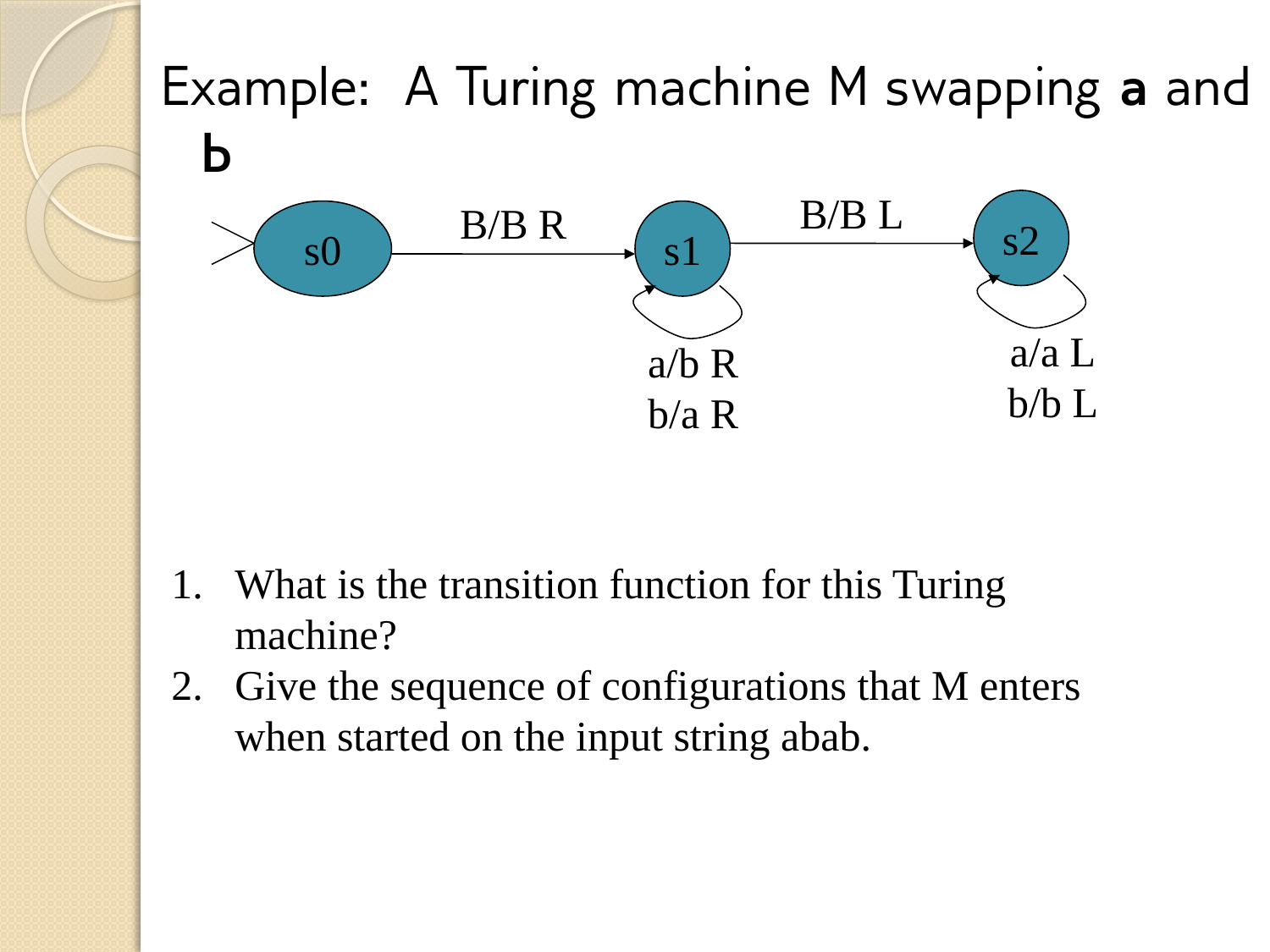

Example:  A Turing machine M swapping a and b
B/B L
s2
s0
B/B R
s1

a/a L
b/b L
a/b R
b/a R
What is the transition function for this Turing machine?
Give the sequence of configurations that M enters when started on the input string abab.